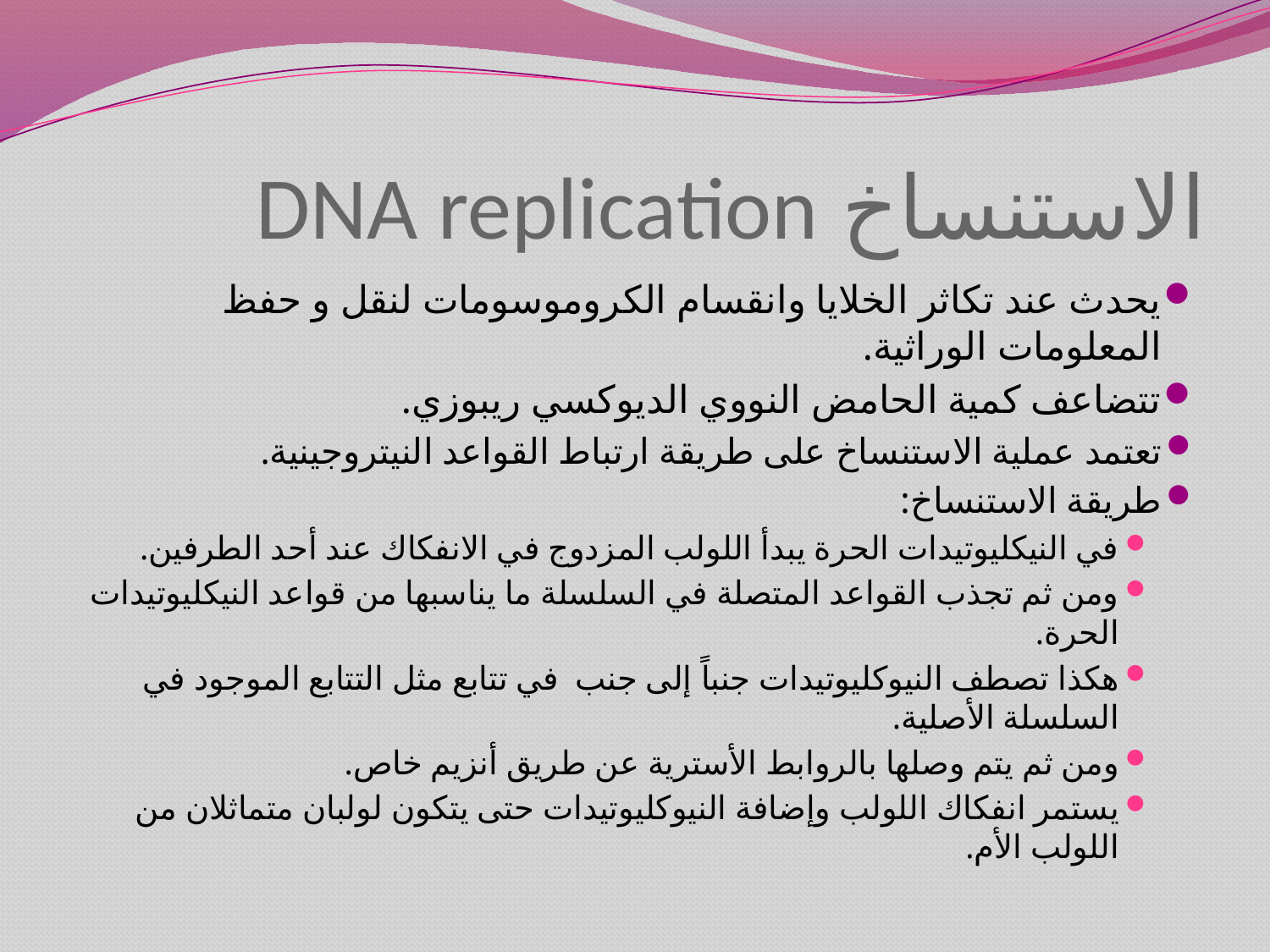

# الاستنساخ DNA replication
يحدث عند تكاثر الخلايا وانقسام الكروموسومات لنقل و حفظ المعلومات الوراثية.
تتضاعف كمية الحامض النووي الديوكسي ريبوزي.
تعتمد عملية الاستنساخ على طريقة ارتباط القواعد النيتروجينية.
طريقة الاستنساخ:
في النيكليوتيدات الحرة يبدأ اللولب المزدوج في الانفكاك عند أحد الطرفين.
ومن ثم تجذب القواعد المتصلة في السلسلة ما يناسبها من قواعد النيكليوتيدات الحرة.
هكذا تصطف النيوكليوتيدات جنباً إلى جنب  في تتابع مثل التتابع الموجود في السلسلة الأصلية.
ومن ثم يتم وصلها بالروابط الأسترية عن طريق أنزيم خاص.
يستمر انفكاك اللولب وإضافة النيوكليوتيدات حتى يتكون لولبان متماثلان من اللولب الأم.